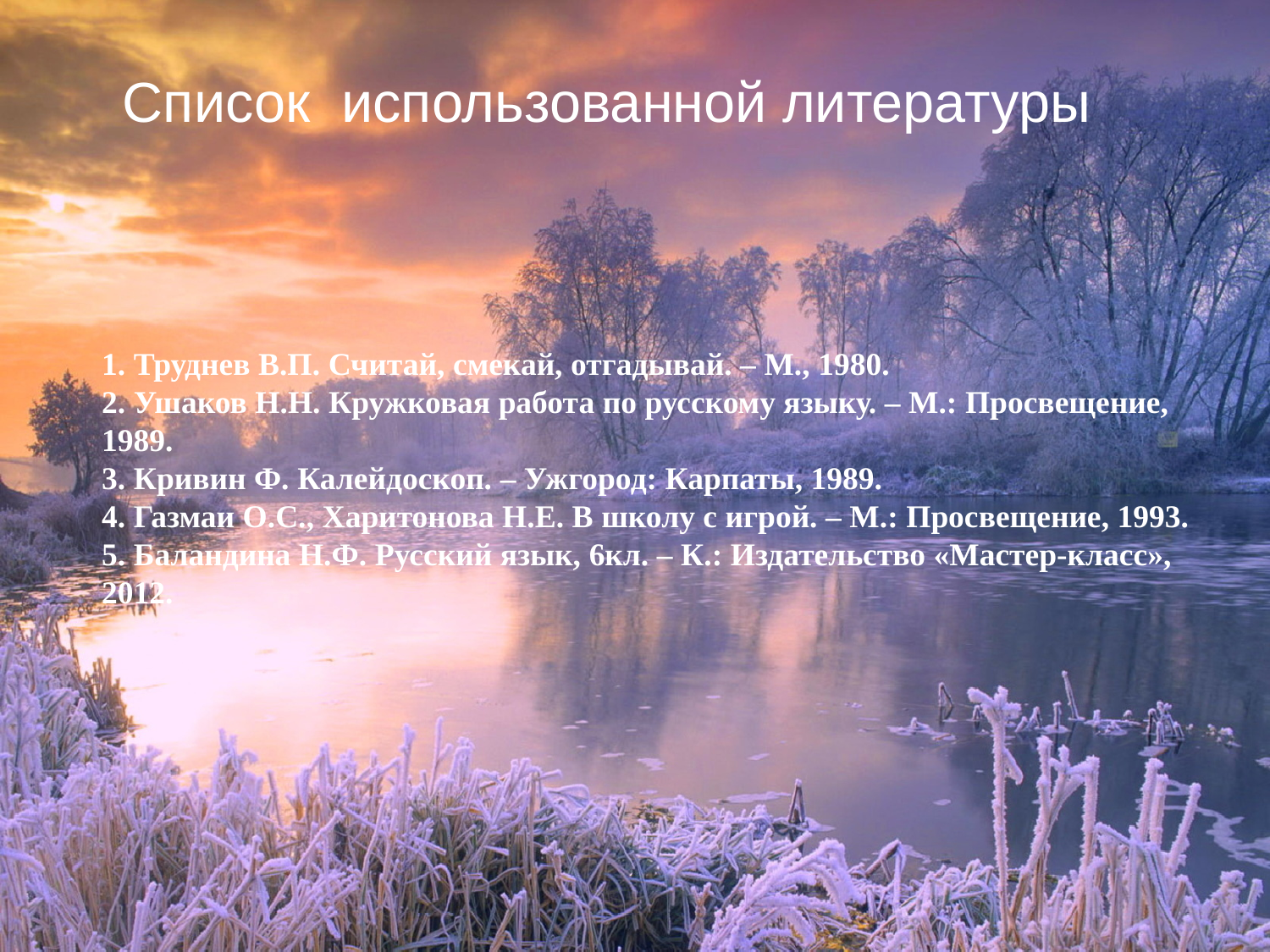

Список  использованной литературы

1. Труднев В.П. Считай, смекай, отгадывай. – М., 1980.
2. Ушаков Н.Н. Кружковая работа по русскому языку. – М.: Просвещение, 1989.
3. Кривин Ф. Калейдоскоп. – Ужгород: Карпаты, 1989.
4. Газмаи О.С., Харитонова Н.Е. В школу с игрой. – М.: Просвещение, 1993.
5. Баландина Н.Ф. Русский язык, 6кл. – К.: Издательство «Мастер-класс», 2012.